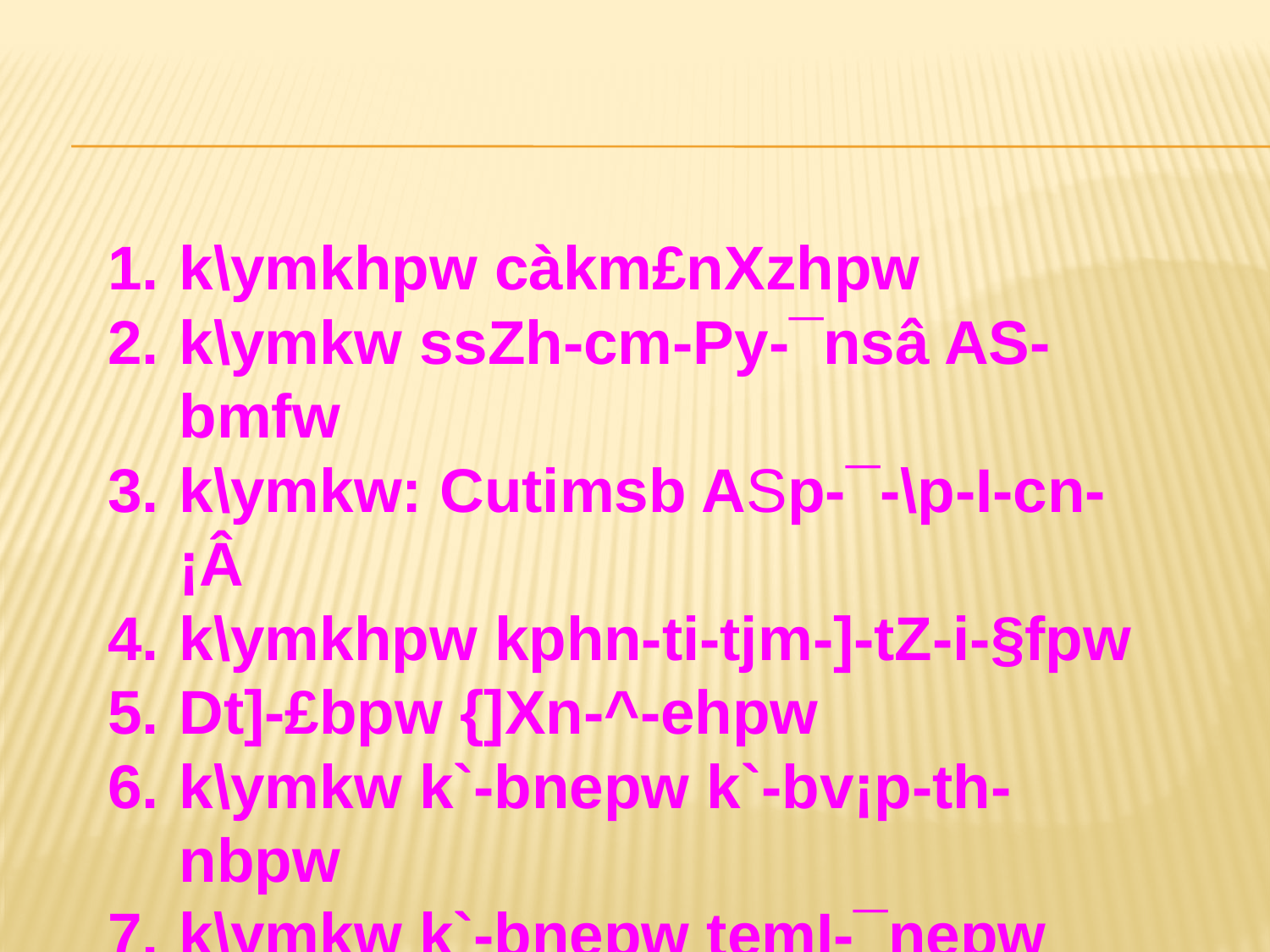

k\ymkhpw càkm£nXzhpw
k\ymkw ssZh-cm-Py-¯nsâ AS-bmfw
k\ymkw: Cutimsb ASp-¯-\p-I-cn-¡Â
k\ymkhpw kphn-ti-tjm-]-tZ-i-§fpw
Dt]-£bpw {]Xn-^-ehpw
k\ymkw k`-bnepw k`-bv¡p-th-­nbpw
k\ymkw k`-bnepw temI-¯nepw
ssZhhnfn Hcp ssZhZm\w